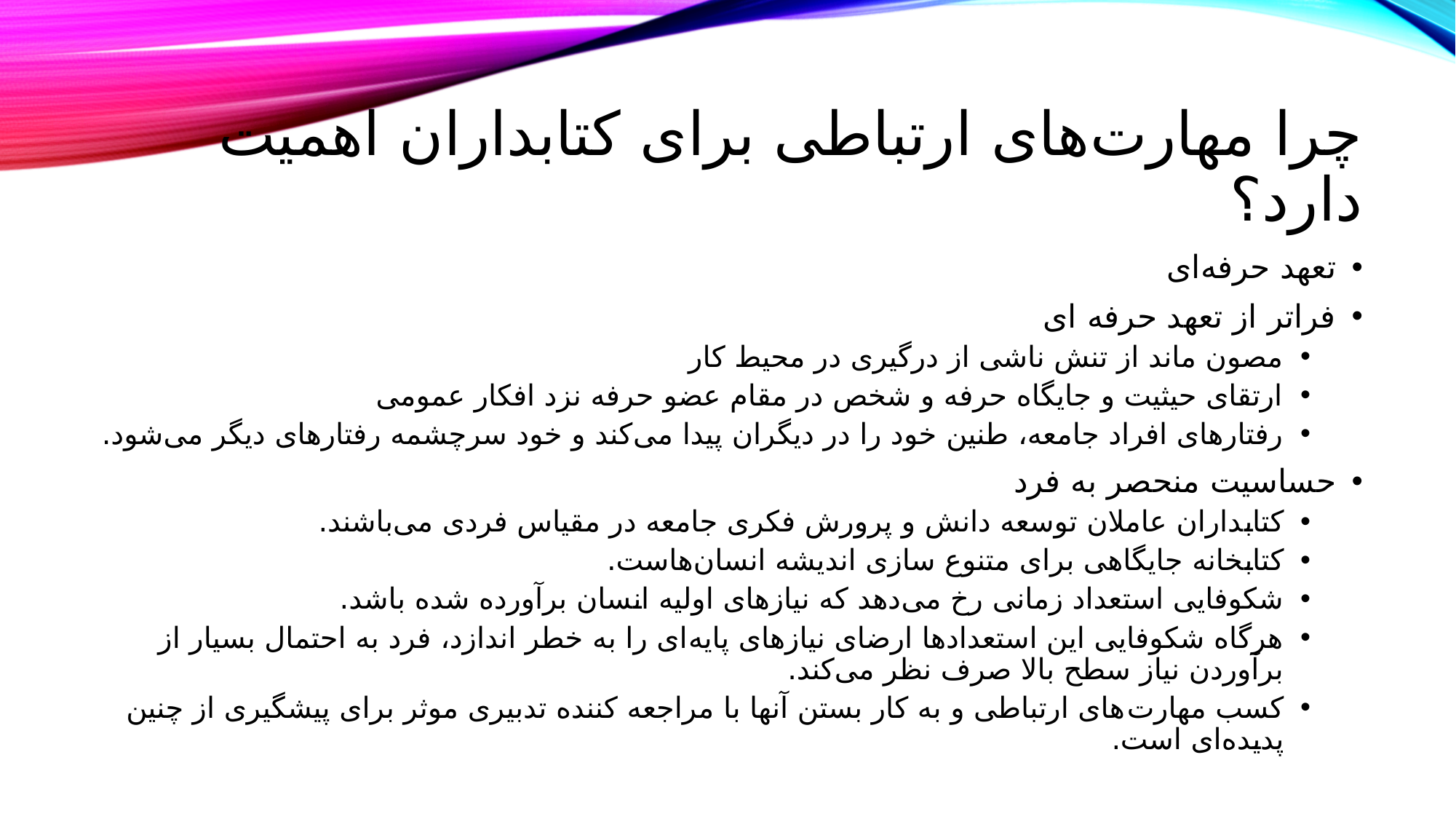

# چرا مهارت‌های ارتباطی برای کتابداران اهمیت دارد؟
تعهد حرفه‌ای
فراتر از تعهد حرفه ای
مصون ماند از تنش ناشی از درگیری در محیط کار
ارتقای حیثیت و جایگاه حرفه و شخص در مقام عضو حرفه نزد افکار عمومی
رفتارهای افراد جامعه، طنین خود را در دیگران پیدا می‌کند و خود سرچشمه رفتارهای دیگر می‌شود.
حساسیت منحصر به فرد
کتابداران عاملان توسعه دانش و پرورش فکری جامعه در مقیاس فردی می‌باشند.
کتابخانه جایگاهی برای متنوع سازی اندیشه انسان‌هاست.
شکوفایی استعداد زمانی رخ می‌دهد که نیازهای اولیه انسان برآورده شده باشد.
هرگاه شکوفایی این استعدادها ارضای نیازهای پایه‌ای را به خطر اندازد، فرد به احتمال بسیار از برآوردن نیاز سطح بالا صرف نظر می‌کند.
کسب مهارت‌های ارتباطی و به کار بستن آنها با مراجعه کننده تدبیری موثر برای پیشگیری از چنین پدیده‌ای است.